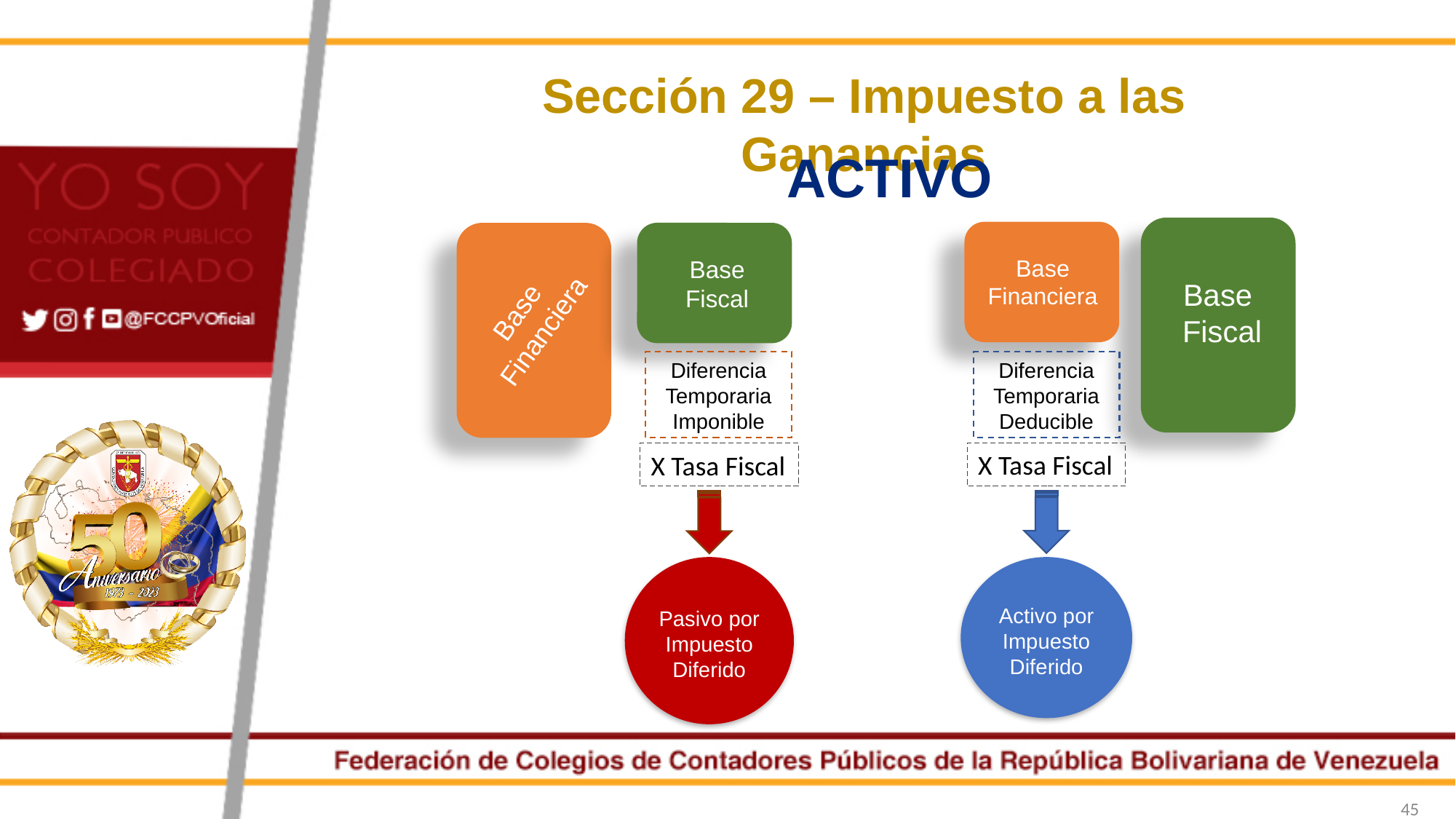

Sección 29 – Impuesto a las Ganancias
ACTIVO

Base
Fiscal

Base Financiera

Base Financiera

Base Fiscal

Diferencia Temporaria
Imponible

Diferencia Temporaria Deducible
X Tasa Fiscal
X Tasa Fiscal

Pasivo por Impuesto Diferido

Activo por Impuesto Diferido
45